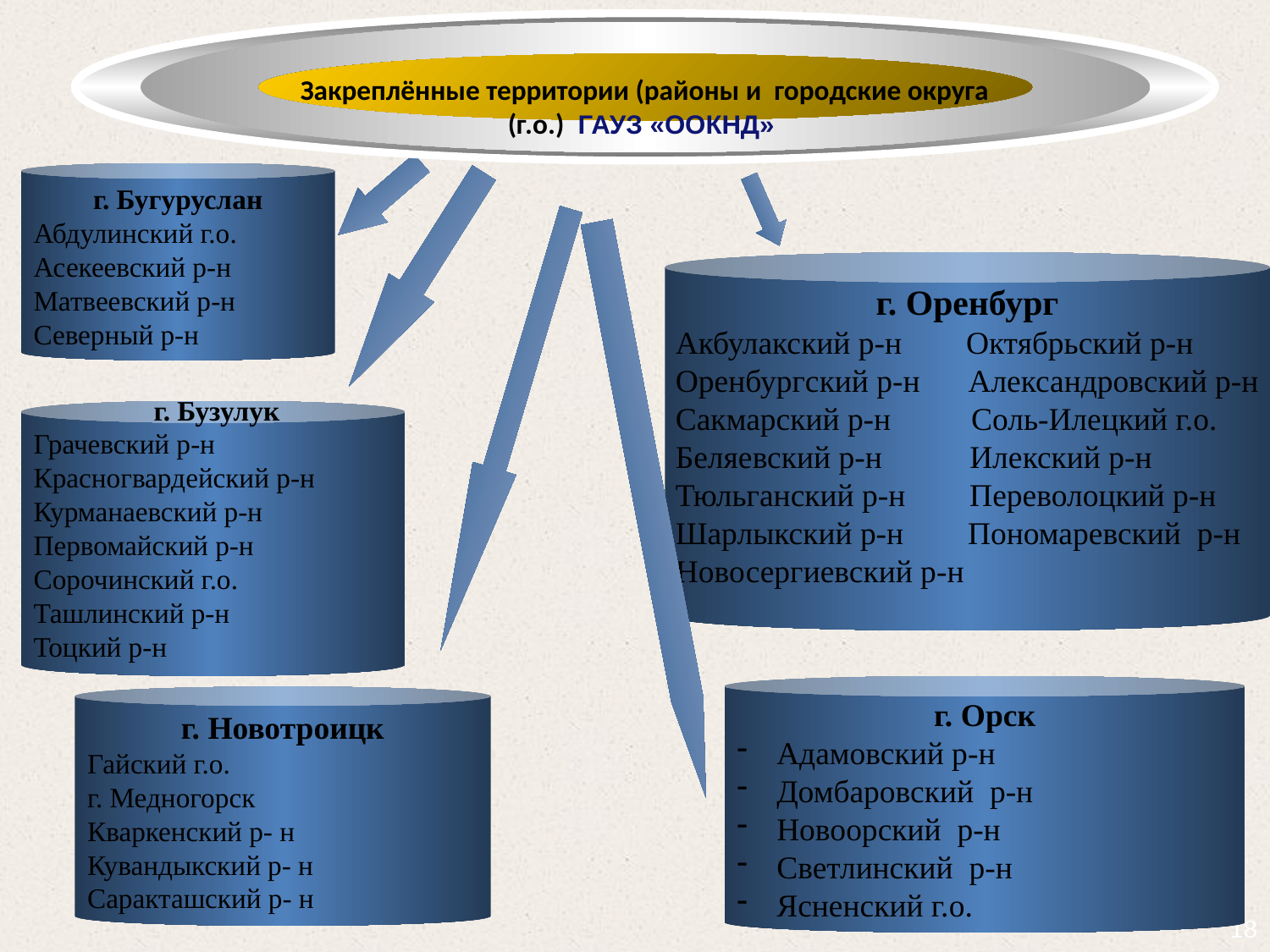

Закреплённые территории (районы и  городские округа (г.о.)  ГАУЗ «ООКНД»

г. Бугуруслан
Абдулинский г.о.
Асекеевский р-н
Матвеевский р-н
Северный р-н

г. Оренбург
Акбулакский р-н        Октябрьский р-н
Оренбургский р-н      Александровский р-н
Сакмарский р-н          Соль-Илецкий г.о.
Беляевский р-н	     Илекский р-н
Тюльганский р-н        Переволоцкий р-н
Шарлыкский р-н        Пономаревский  р-н
Новосергиевский р-н

 г. Бузулук
Грачевский р-н
Красногвардейский р-н
Курманаевский р-н
Первомайский р-н
Сорочинский г.о.
Ташлинский р-н
Тоцкий р-н

г. Орск
Адамовский р-н
Домбаровский  р-н
Новоорский  р-н
Светлинский  р-н
Ясненский г.о.
г. Новотроицк
Гайский г.о.
г. Медногорск
Кваркенский р- н
Кувандыкский р- н
Саракташский р- н
18